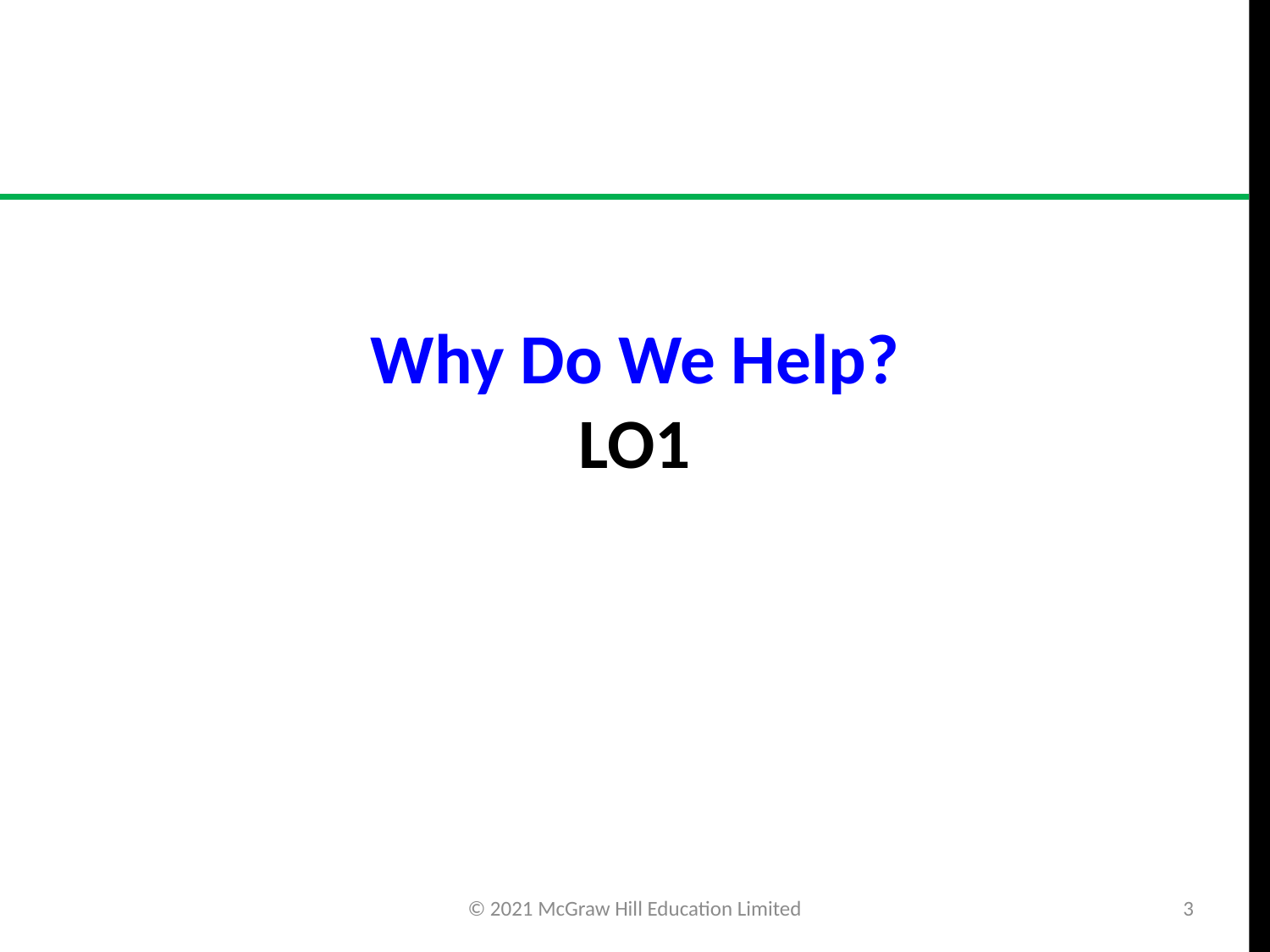

# Why Do We Help? LO1

© 2021 McGraw Hill Education Limited
3